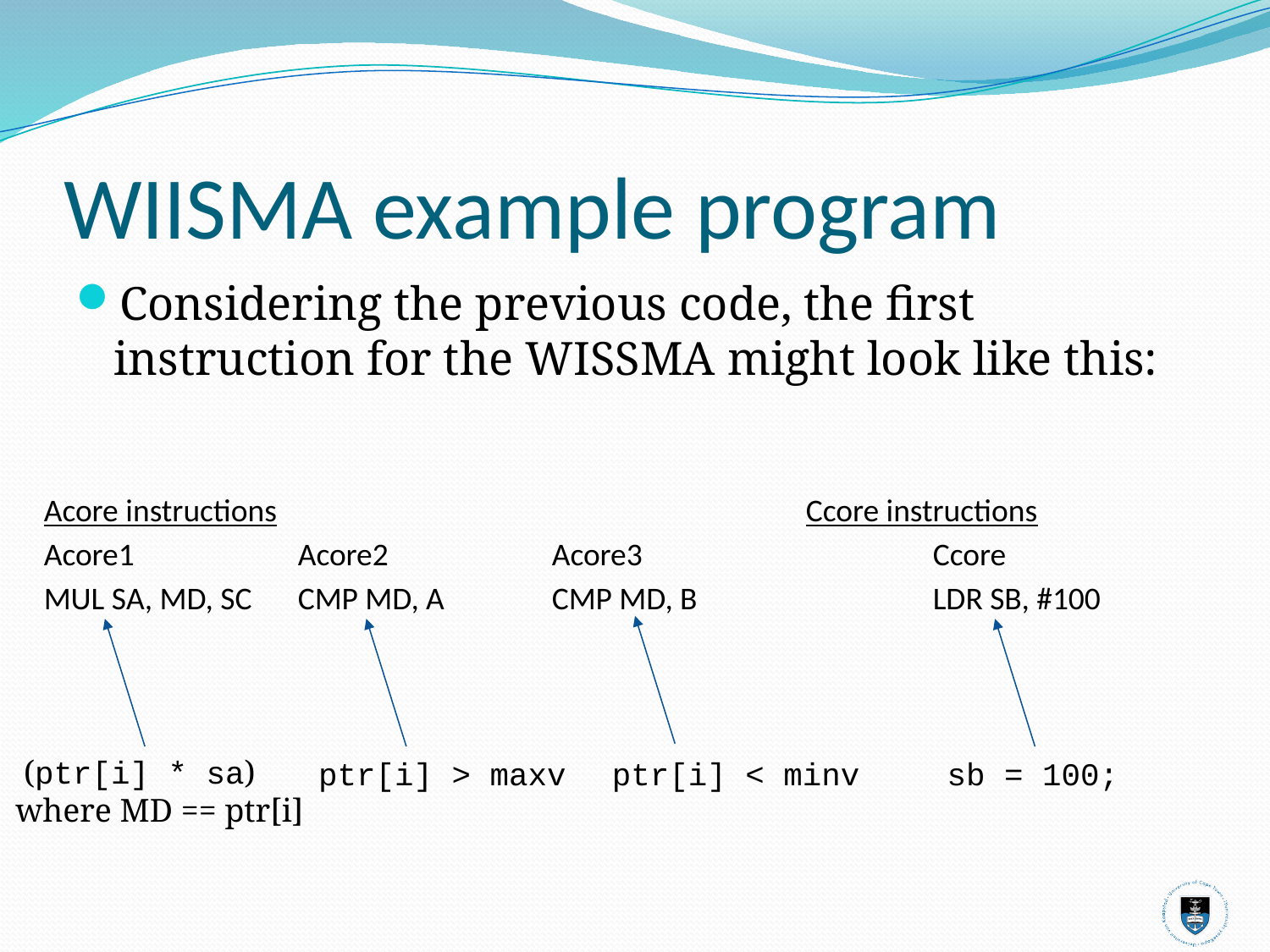

# WIISMA example program
Considering the previous code, the first instruction for the WISSMA might look like this:
Acore instructions					Ccore instructions
Acore1	     	Acore2	   	Acore3			Ccore
MUL SA, MD, SC	CMP MD, A	CMP MD, B		LDR SB, #100
 (ptr[i] * sa)
where MD == ptr[i]
ptr[i] > maxv
ptr[i] < minv
sb = 100;